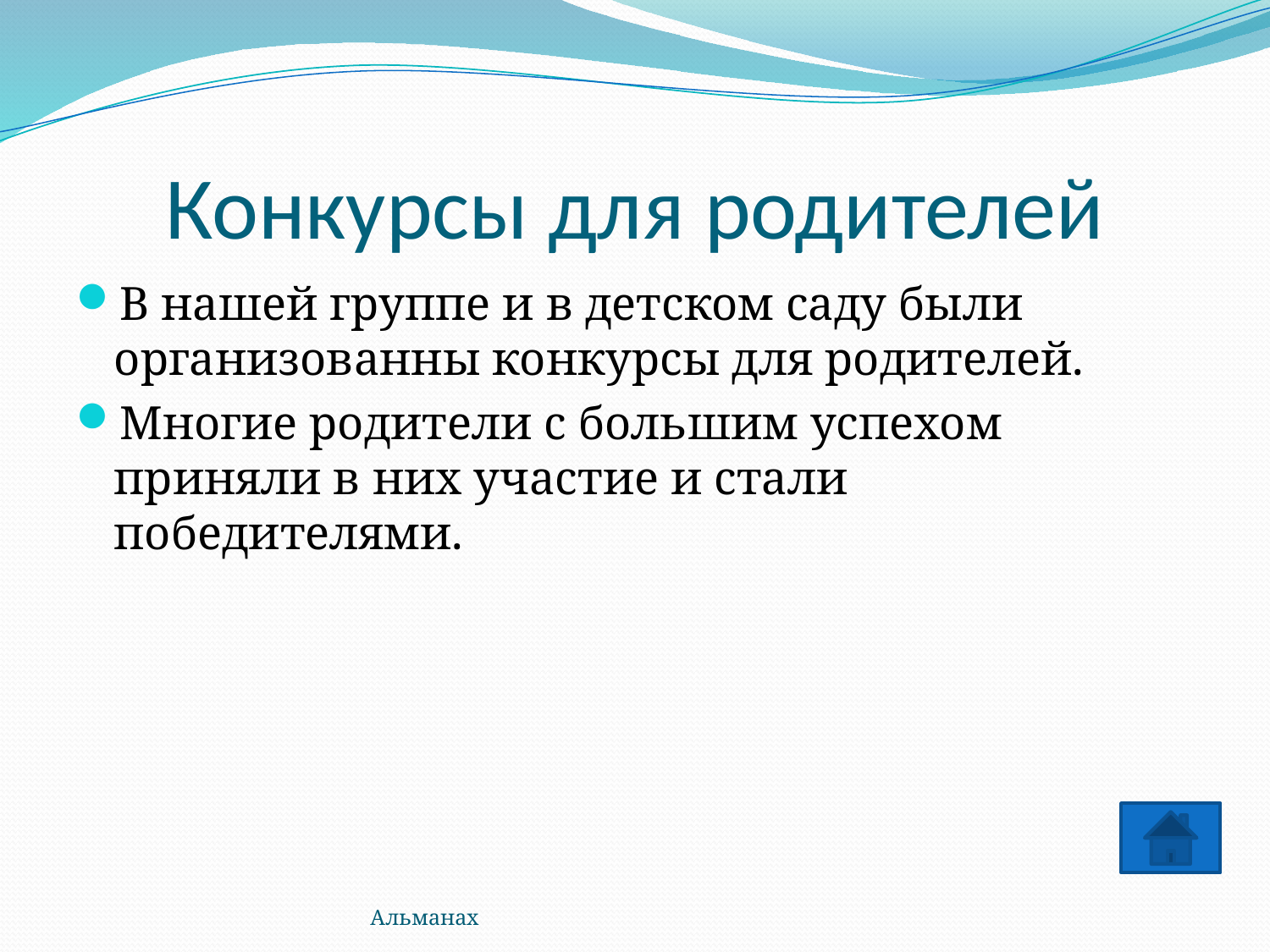

# Конкурсы для родителей
В нашей группе и в детском саду были организованны конкурсы для родителей.
Многие родители с большим успехом приняли в них участие и стали победителями.

Альманах